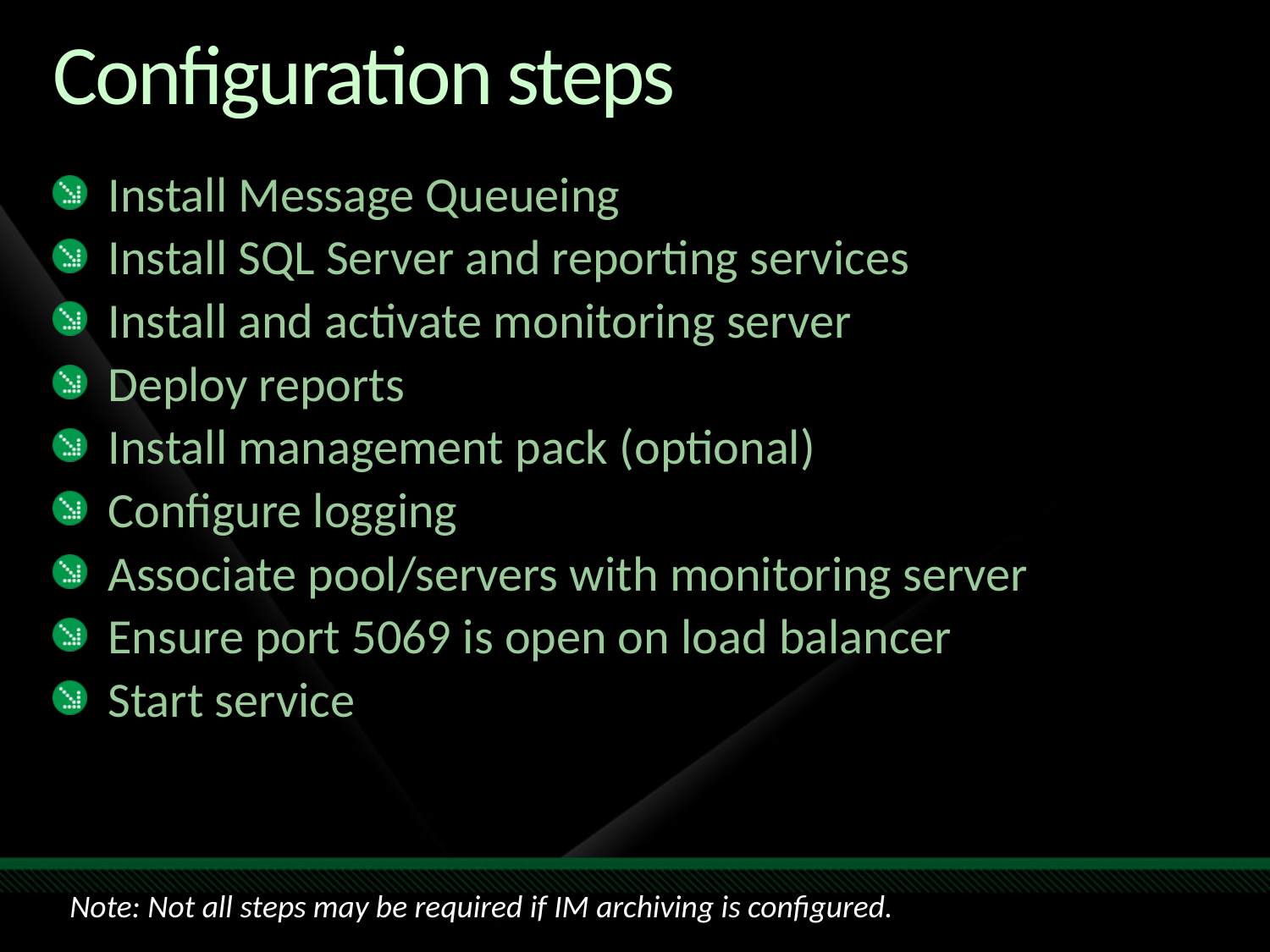

# Configuration steps
Install Message Queueing
Install SQL Server and reporting services
Install and activate monitoring server
Deploy reports
Install management pack (optional)
Configure logging
Associate pool/servers with monitoring server
Ensure port 5069 is open on load balancer
Start service
Note: Not all steps may be required if IM archiving is configured.